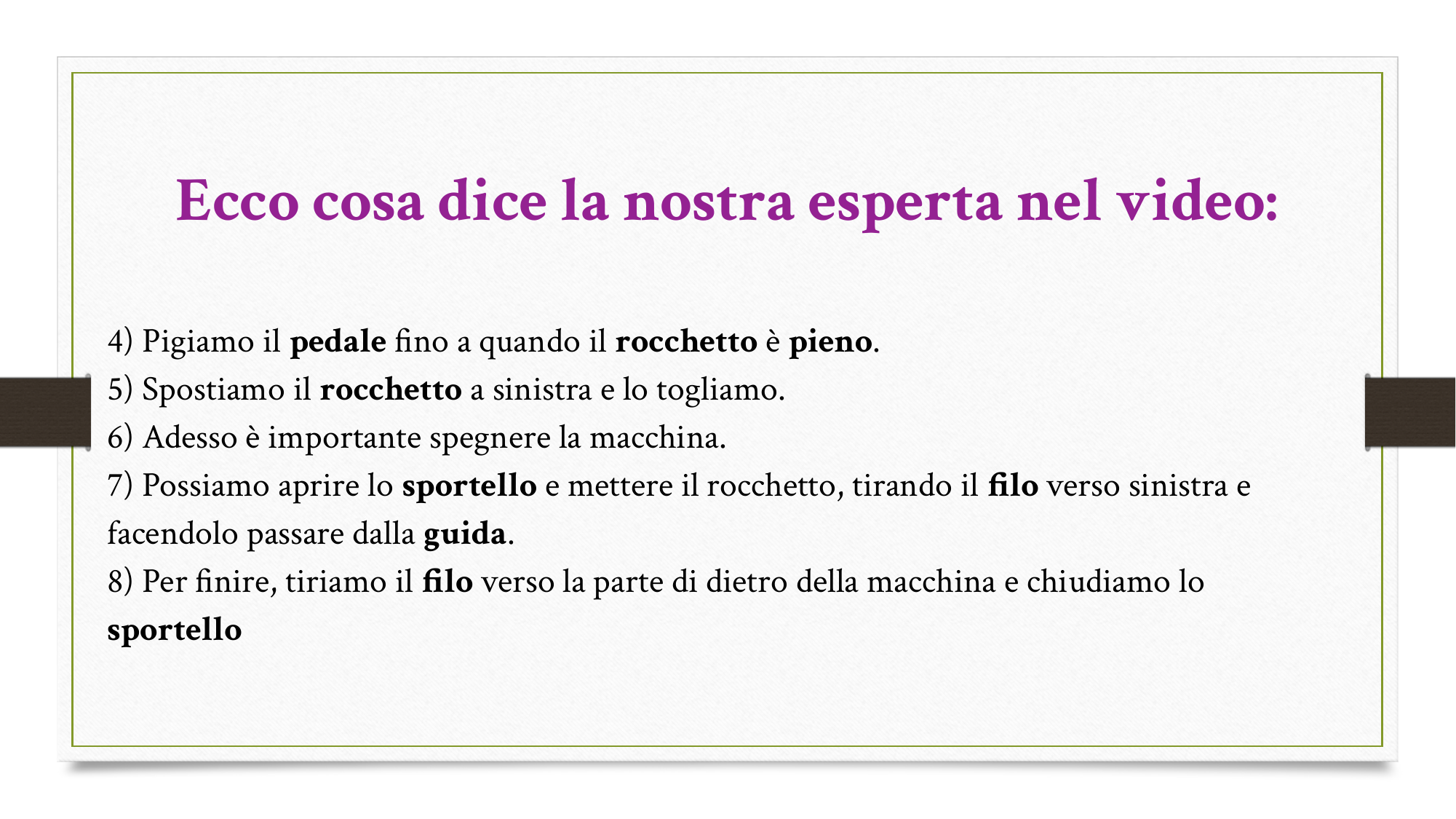

# Ecco cosa dice la nostra esperta nel video:
4) Pigiamo il pedale fino a quando il rocchetto è pieno.
5) Spostiamo il rocchetto a sinistra e lo togliamo.
6) Adesso è importante spegnere la macchina.
7) Possiamo aprire lo sportello e mettere il rocchetto, tirando il filo verso sinistra e facendolo passare dalla guida.
8) Per finire, tiriamo il filo verso la parte di dietro della macchina e chiudiamo lo sportello